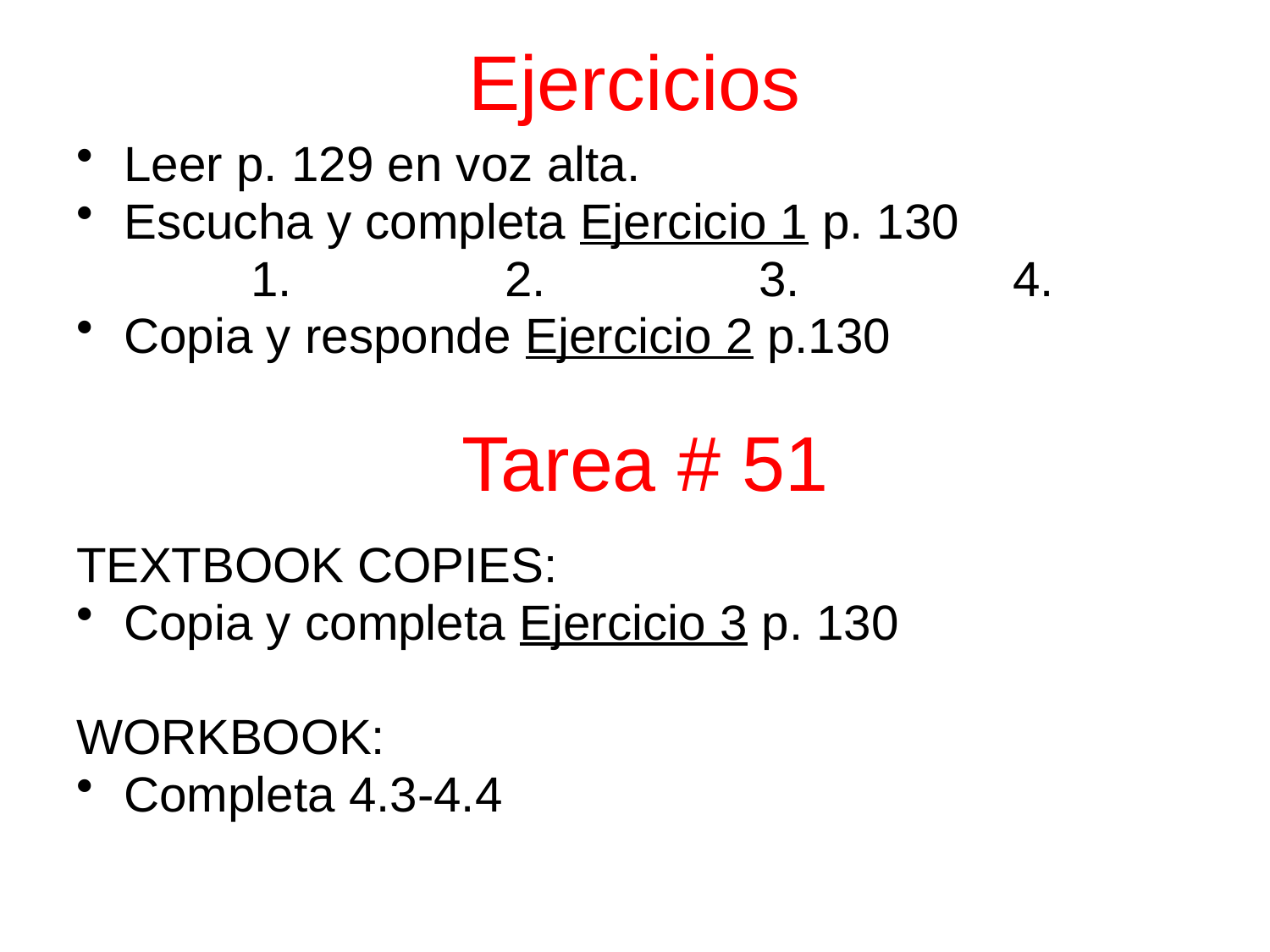

# Ejercicios
Leer p. 129 en voz alta.
Escucha y completa Ejercicio 1 p. 130
		1. 		2. 		3.		4.
Copia y responde Ejercicio 2 p.130

TEXTBOOK COPIES:
Copia y completa Ejercicio 3 p. 130

WORKBOOK:
Completa 4.3-4.4

Tarea # 51